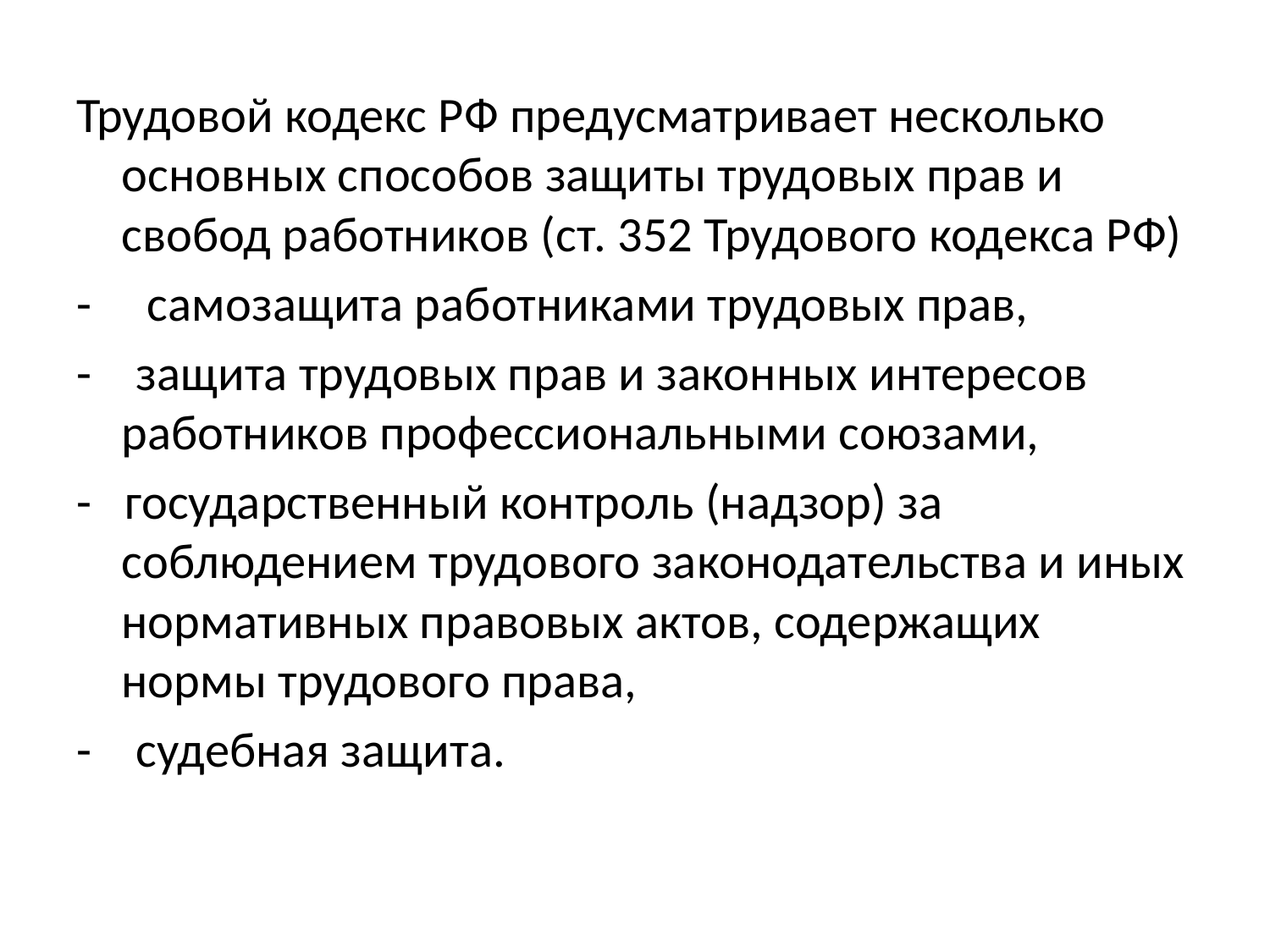

#
Трудовой кодекс РФ предусматривает несколько основных способов защиты трудовых прав и свобод работников (ст. 352 Трудового кодекса РФ)
-     самозащита работниками трудовых прав,
-    защита трудовых прав и законных интересов работников профессиональными союзами,
-   государственный контроль (надзор) за соблюдением трудового законодательства и иных нормативных правовых актов, содержащих нормы трудового права,
-    судебная защита.